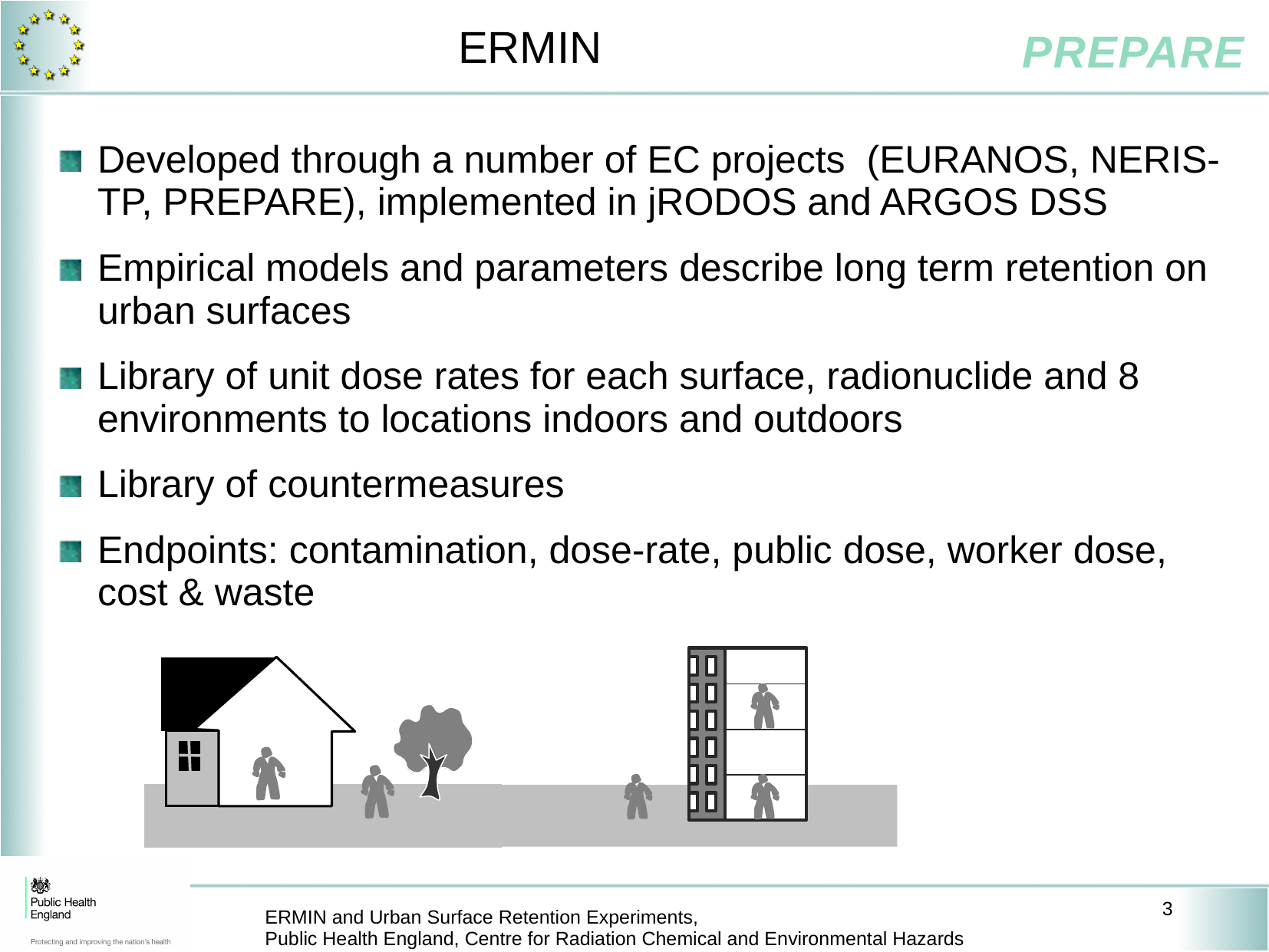

# ERMIN
Developed through a number of EC projects  (EURANOS, NERIS-TP, PREPARE), implemented in jRODOS and ARGOS DSS
Empirical models and parameters describe long term retention on urban surfaces
Library of unit dose rates for each surface, radionuclide and 8 environments to locations indoors and outdoors
Library of countermeasures
Endpoints: contamination, dose-rate, public dose, worker dose, cost & waste